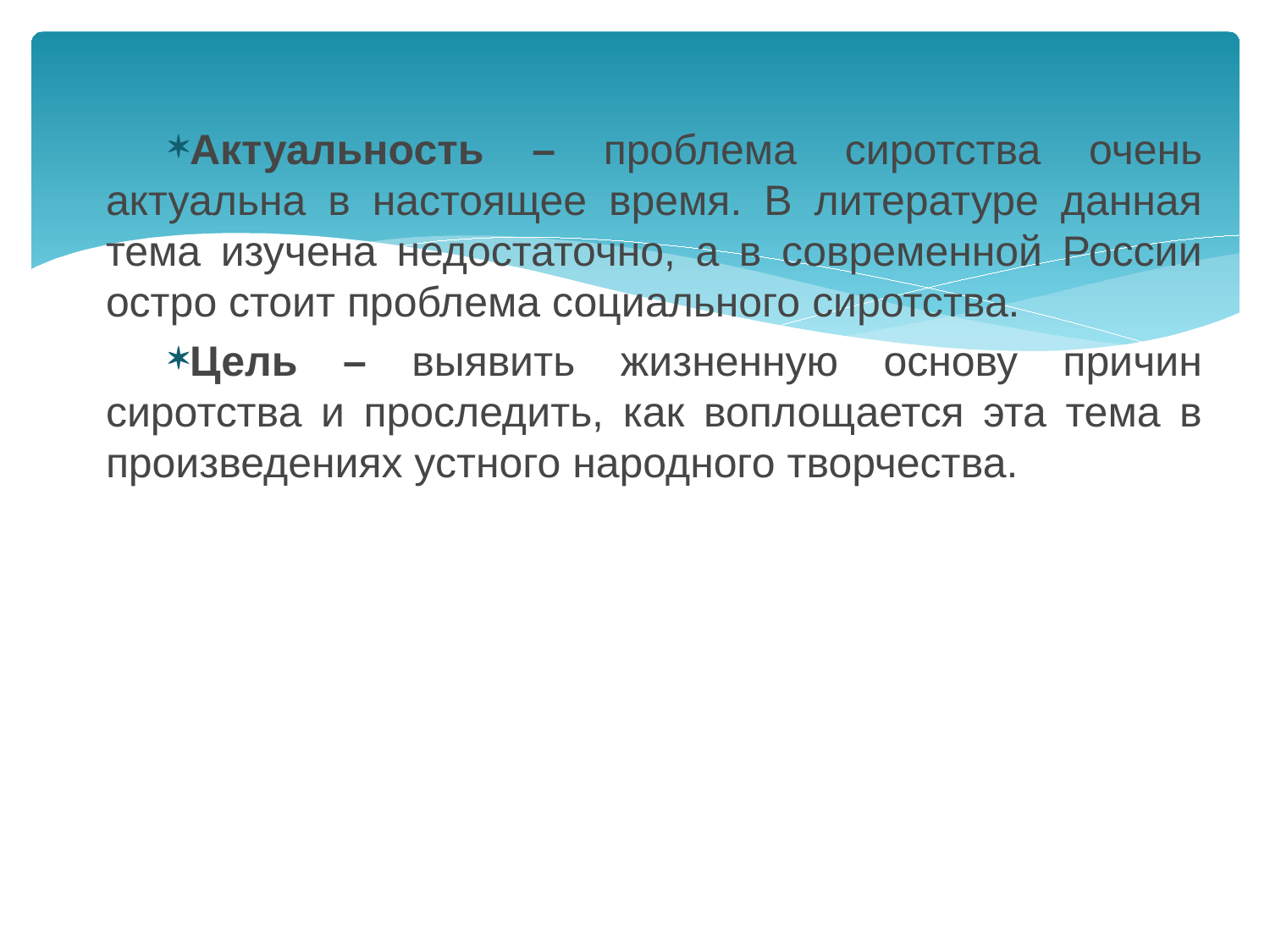

Актуальность – проблема сиротства очень актуальна в настоящее время. В литературе данная тема изучена недостаточно, а в современной России остро стоит проблема социального сиротства.
Цель – выявить жизненную основу причин сиротства и проследить, как воплощается эта тема в произведениях устного народного творчества.